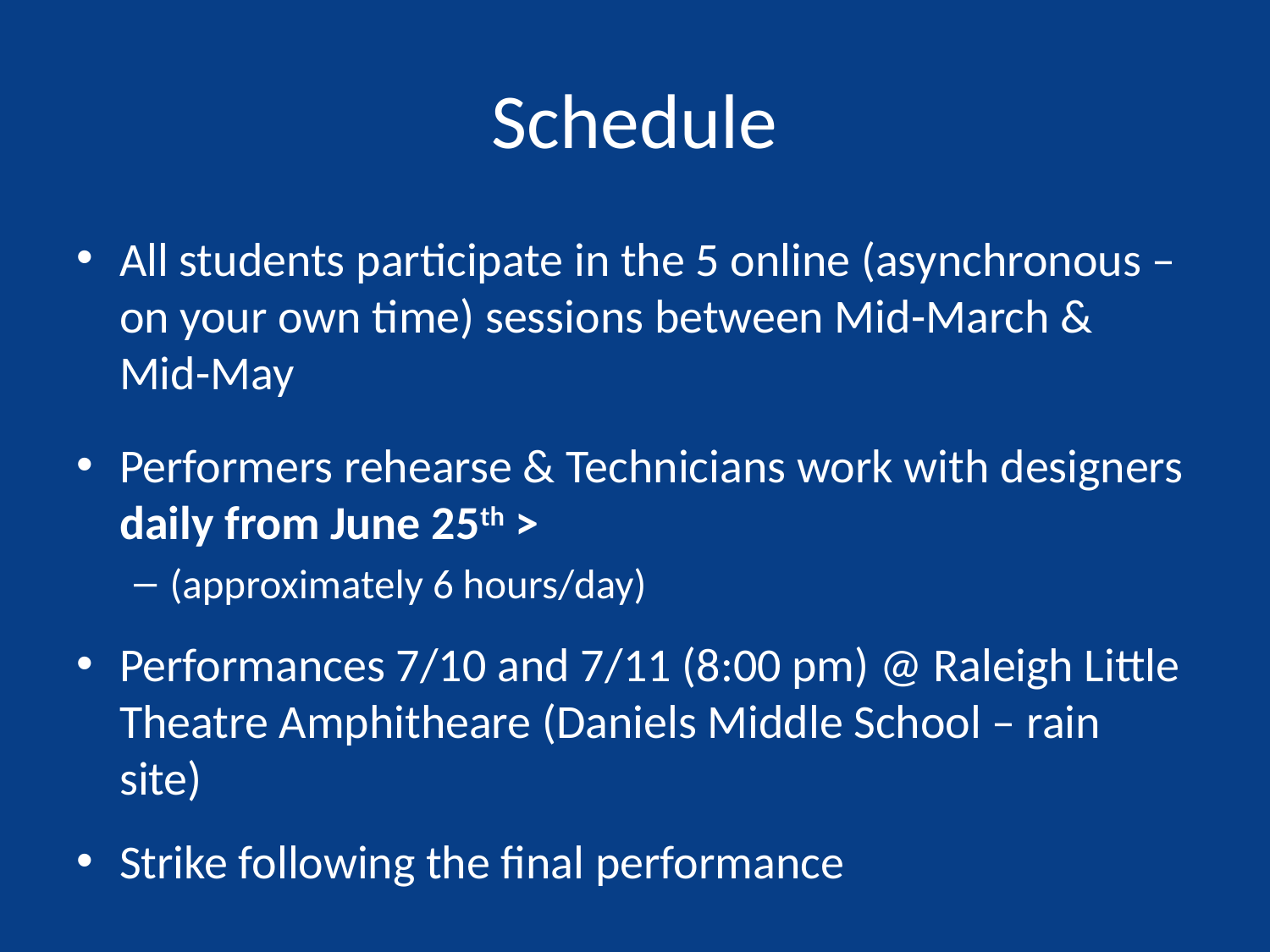

# Schedule
All students participate in the 5 online (asynchronous – on your own time) sessions between Mid-March & Mid-May
Performers rehearse & Technicians work with designers daily from June 25th >
(approximately 6 hours/day)
Performances 7/10 and 7/11 (8:00 pm) @ Raleigh Little Theatre Amphitheare (Daniels Middle School – rain site)
Strike following the final performance